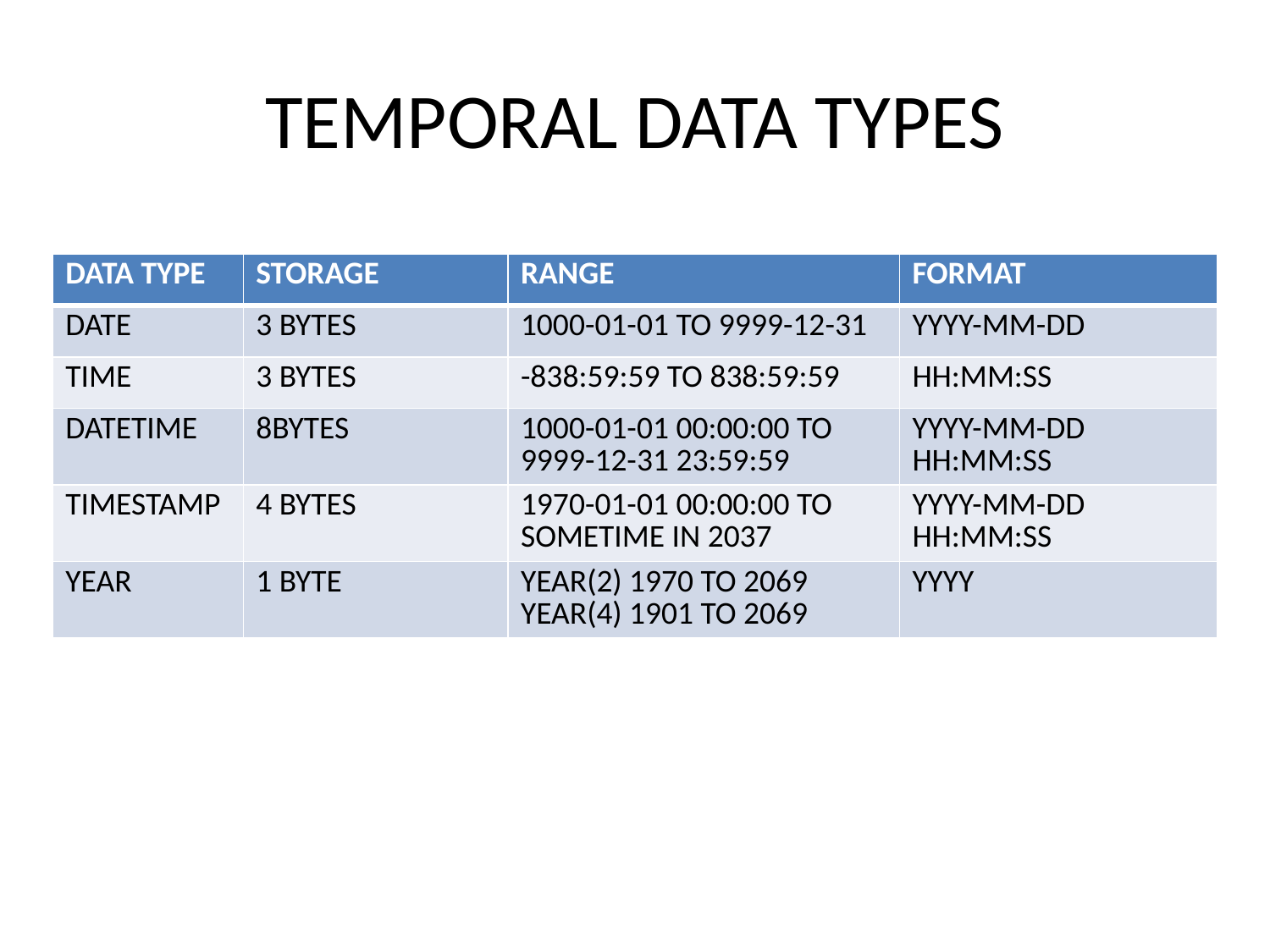

# TEMPORAL DATA TYPES
| DATA TYPE | STORAGE | RANGE | FORMAT |
| --- | --- | --- | --- |
| DATE | 3 BYTES | 1000-01-01 TO 9999-12-31 | YYYY-MM-DD |
| TIME | 3 BYTES | -838:59:59 TO 838:59:59 | HH:MM:SS |
| DATETIME | 8BYTES | 1000-01-01 00:00:00 TO 9999-12-31 23:59:59 | YYYY-MM-DD HH:MM:SS |
| TIMESTAMP | 4 BYTES | 1970-01-01 00:00:00 TO SOMETIME IN 2037 | YYYY-MM-DD HH:MM:SS |
| YEAR | 1 BYTE | YEAR(2) 1970 TO 2069 YEAR(4) 1901 TO 2069 | YYYY |